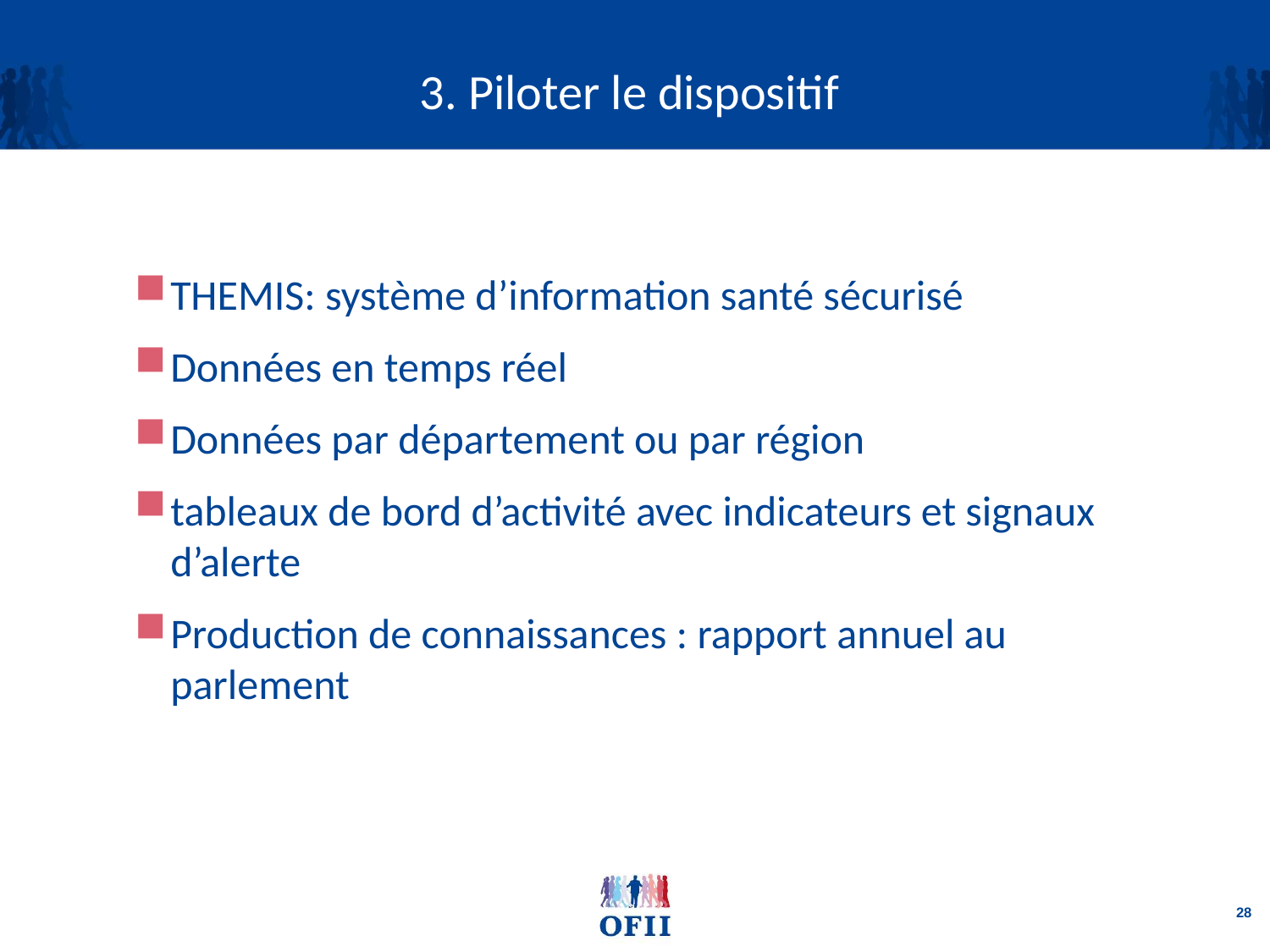

# 3. Piloter le dispositif

THEMIS: système d’information santé sécurisé
Données en temps réel
Données par département ou par région
tableaux de bord d’activité avec indicateurs et signaux d’alerte
Production de connaissances : rapport annuel au parlement